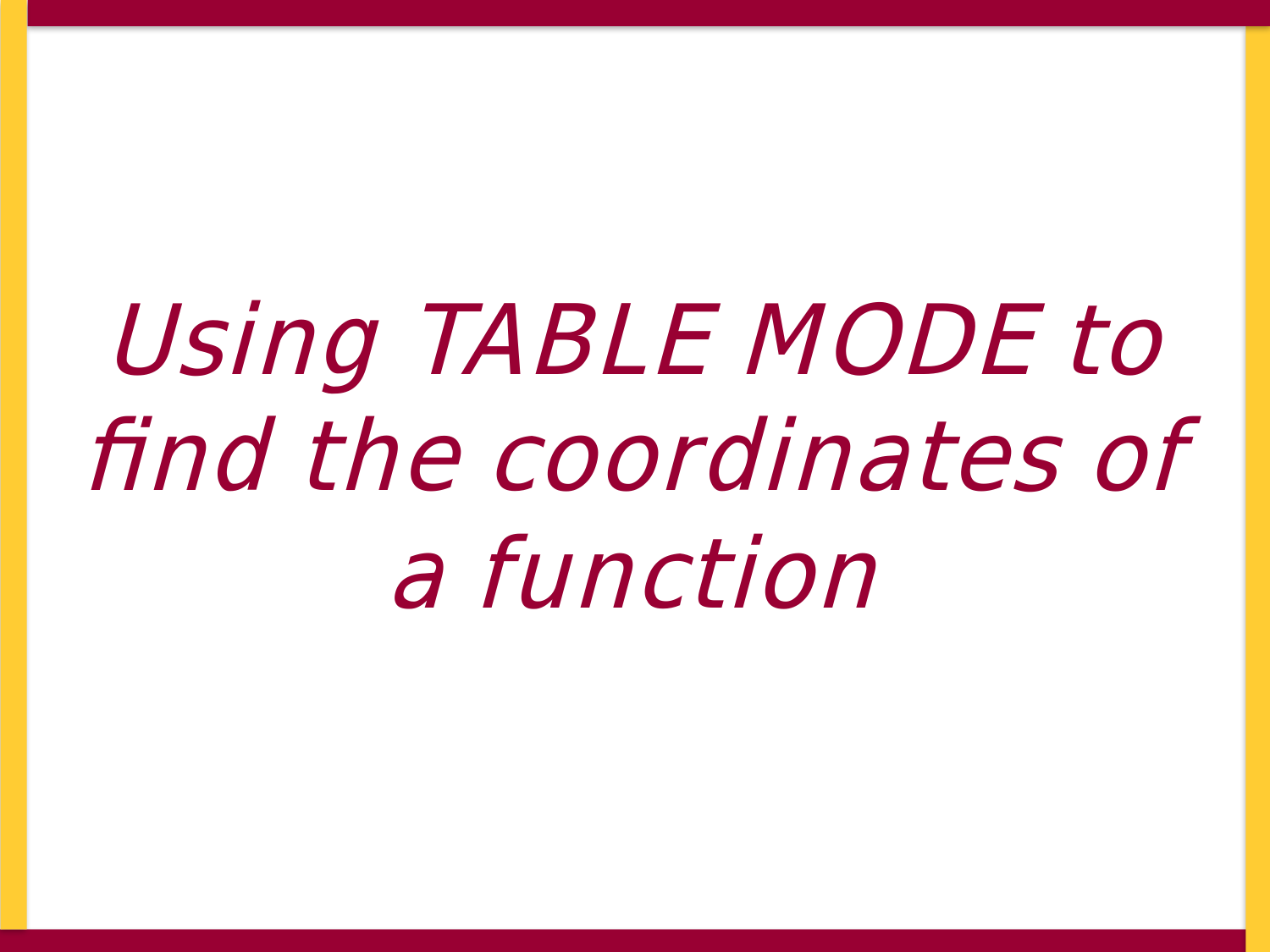

# Using TABLE MODE to find the coordinates of a function